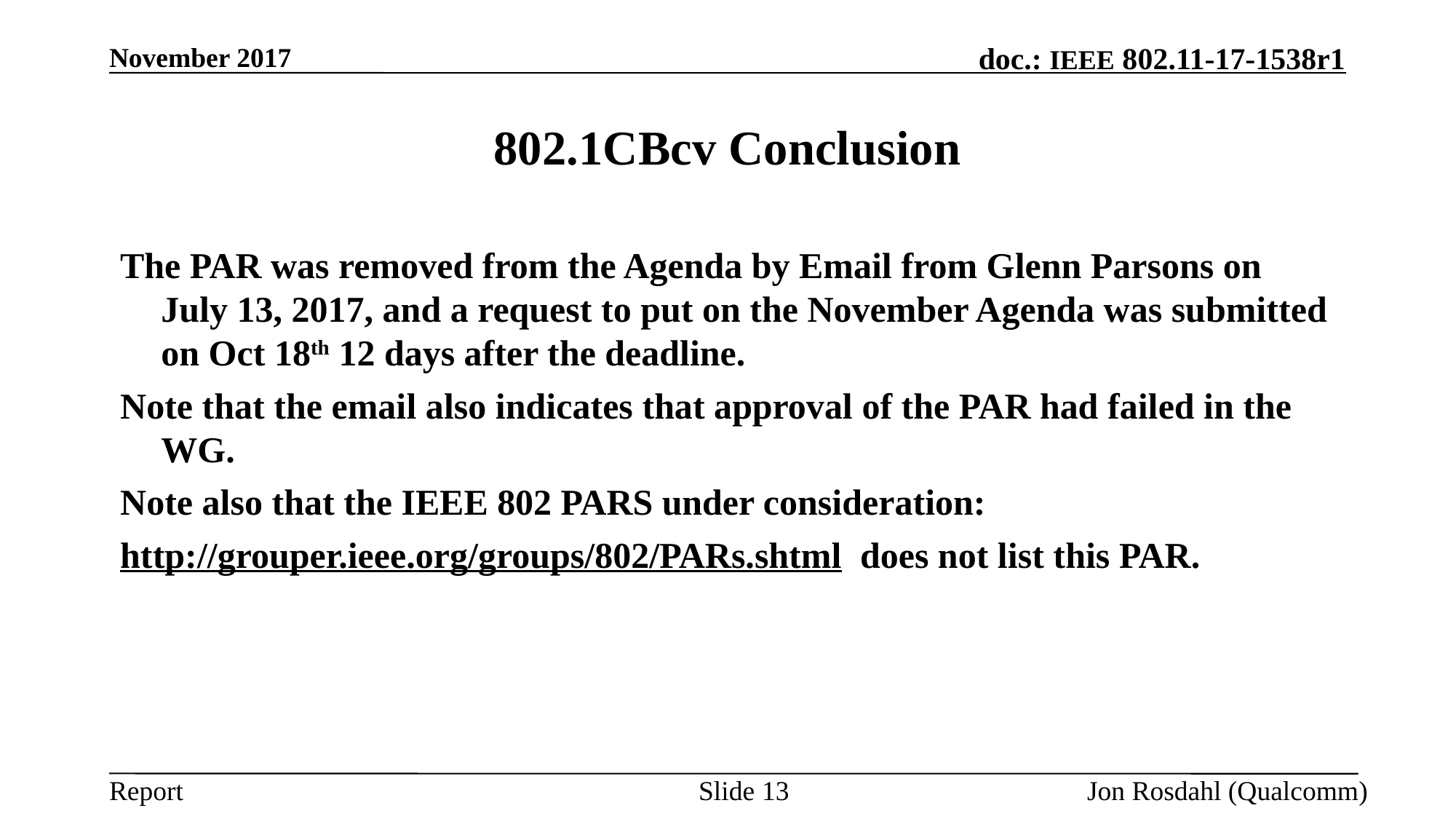

November 2017
# 802.1CBcv Conclusion
The PAR was removed from the Agenda by Email from Glenn Parsons on July 13, 2017, and a request to put on the November Agenda was submitted on Oct 18th 12 days after the deadline.
Note that the email also indicates that approval of the PAR had failed in the WG.
Note also that the IEEE 802 PARS under consideration:
http://grouper.ieee.org/groups/802/PARs.shtml  does not list this PAR.
Slide 13
Jon Rosdahl (Qualcomm)